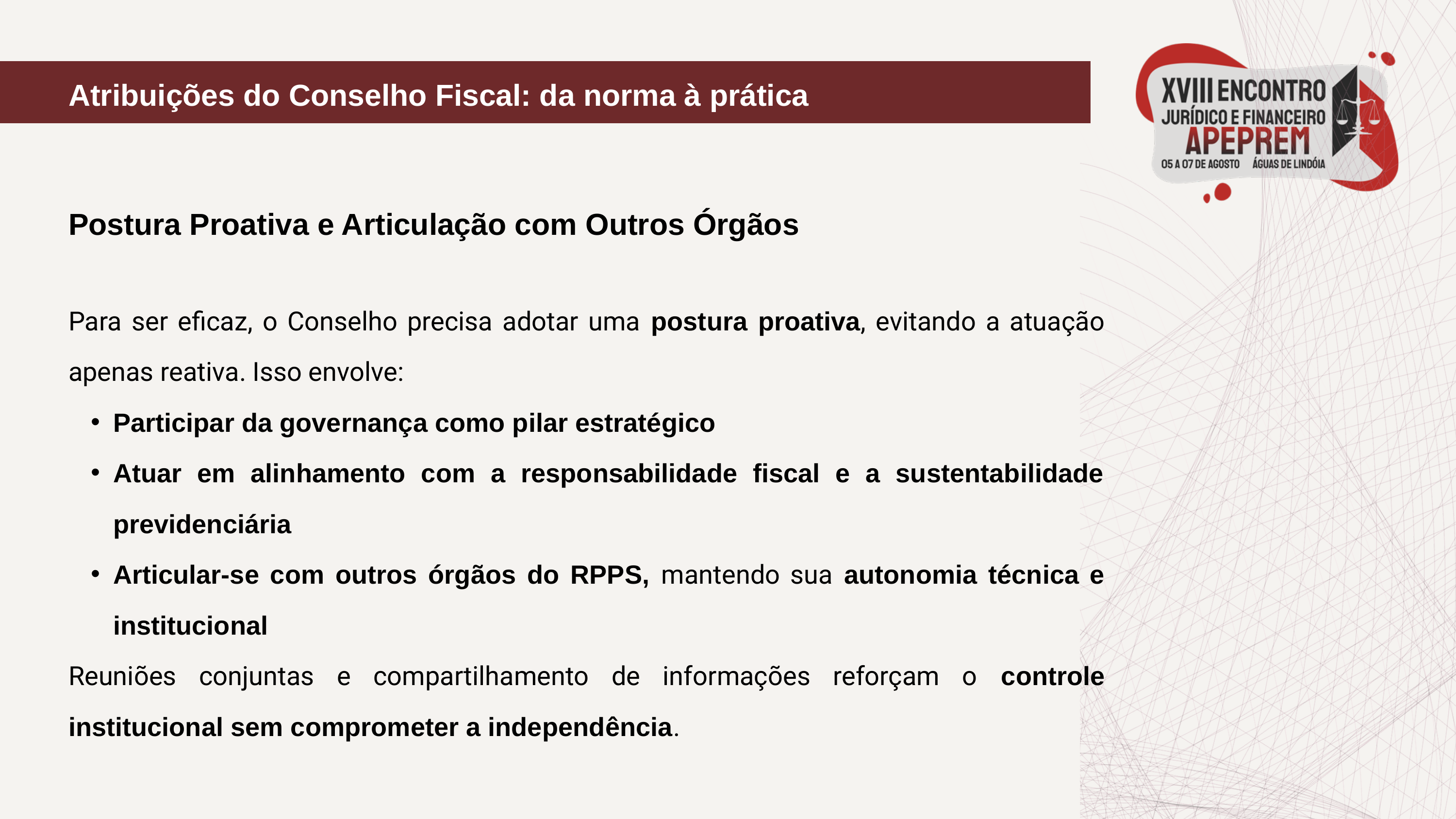

Atribuições do Conselho Fiscal: da norma à prática
Postura Proativa e Articulação com Outros Órgãos
Para ser eficaz, o Conselho precisa adotar uma postura proativa, evitando a atuação apenas reativa. Isso envolve:
Participar da governança como pilar estratégico
Atuar em alinhamento com a responsabilidade fiscal e a sustentabilidade previdenciária
Articular-se com outros órgãos do RPPS, mantendo sua autonomia técnica e institucional
Reuniões conjuntas e compartilhamento de informações reforçam o controle institucional sem comprometer a independência.